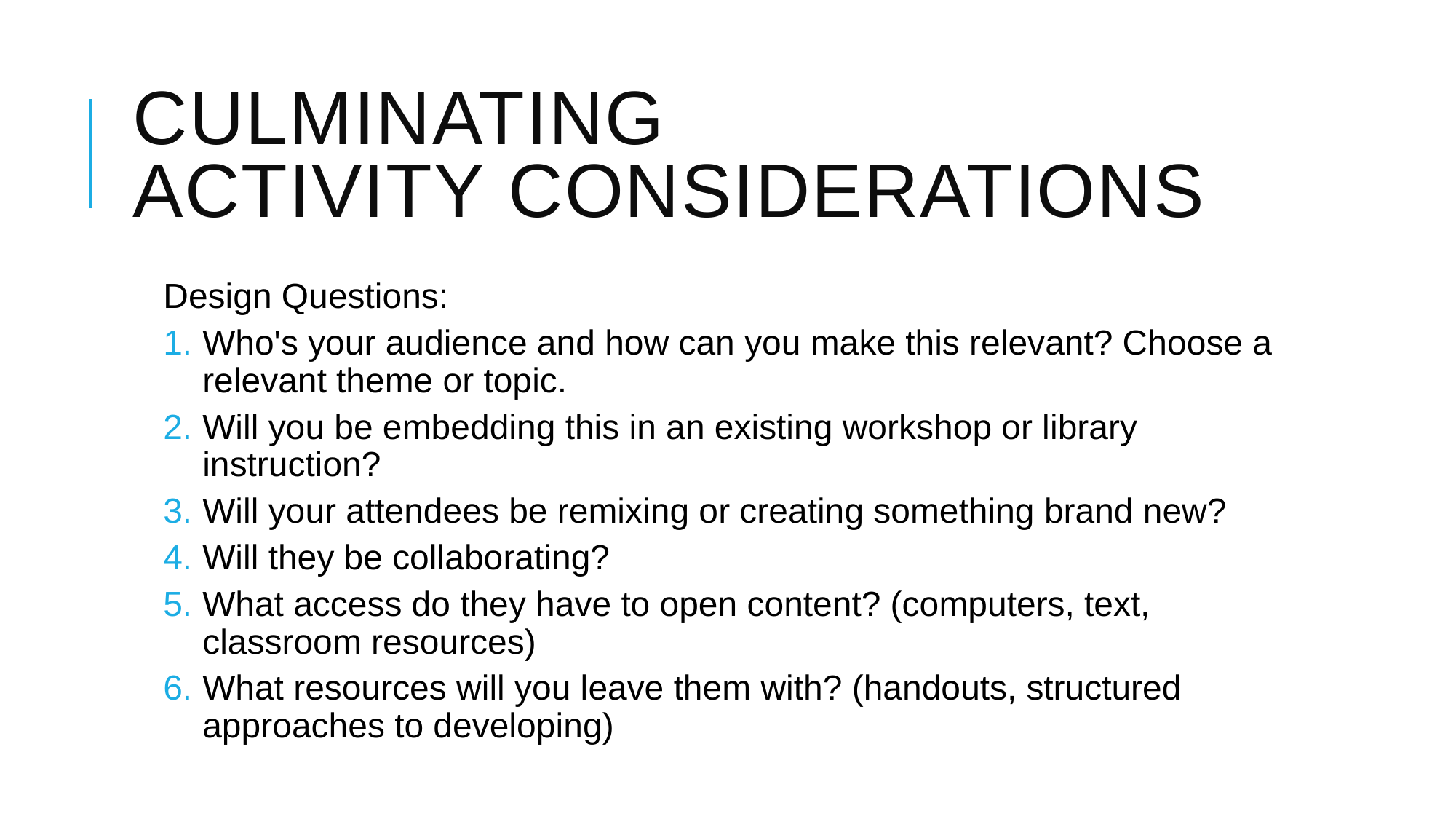

# Culminating Activity considerations
Design Questions:
Who's your audience and how can you make this relevant? Choose a relevant theme or topic.
Will you be embedding this in an existing workshop or library instruction?
Will your attendees be remixing or creating something brand new?
Will they be collaborating?
What access do they have to open content? (computers, text, classroom resources)
What resources will you leave them with? (handouts, structured approaches to developing)